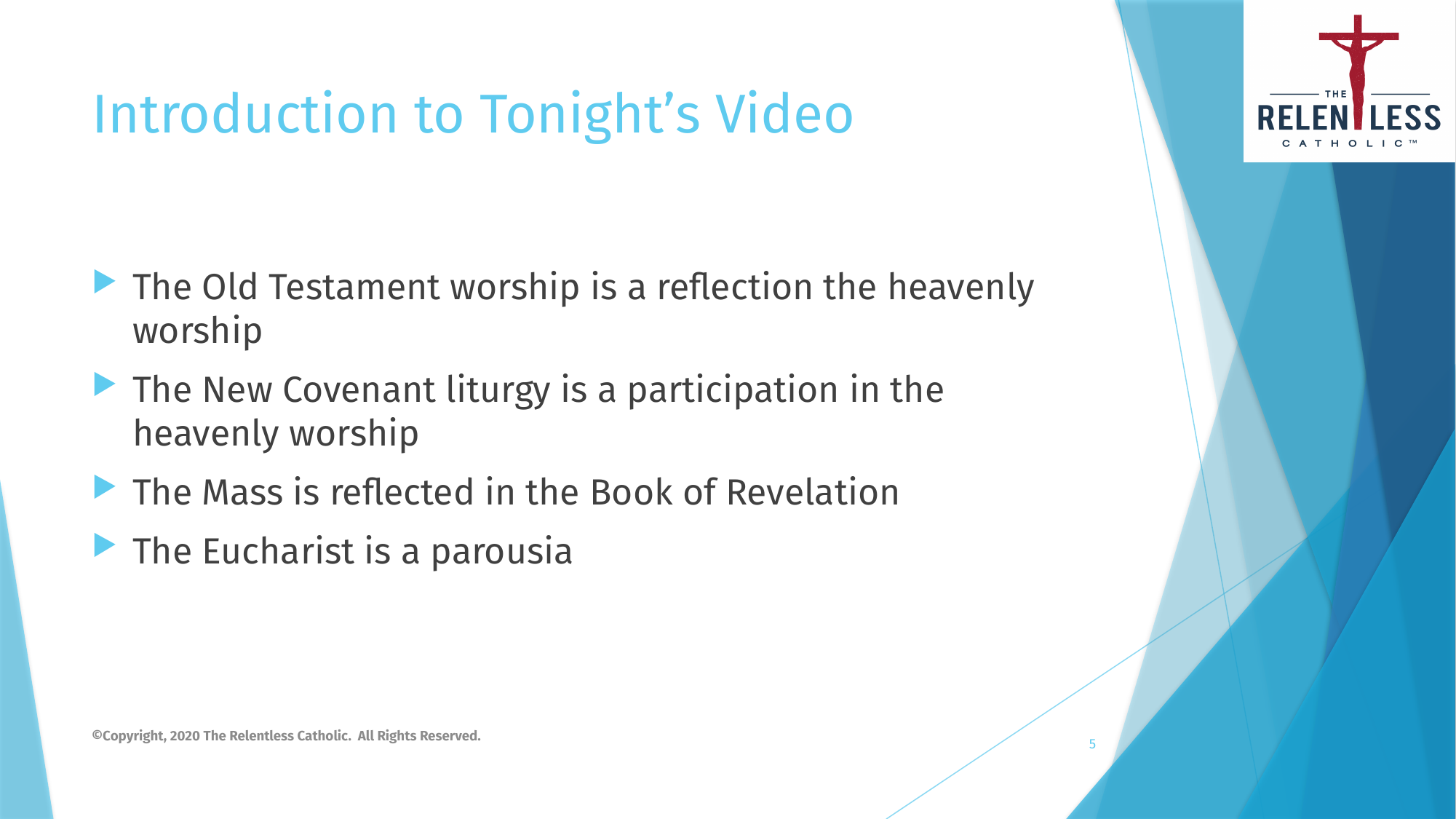

# Introduction to Tonight’s Video
The Old Testament worship is a reflection the heavenly worship
The New Covenant liturgy is a participation in the heavenly worship
The Mass is reflected in the Book of Revelation
The Eucharist is a parousia
©Copyright, 2020 The Relentless Catholic.  All Rights Reserved.

5